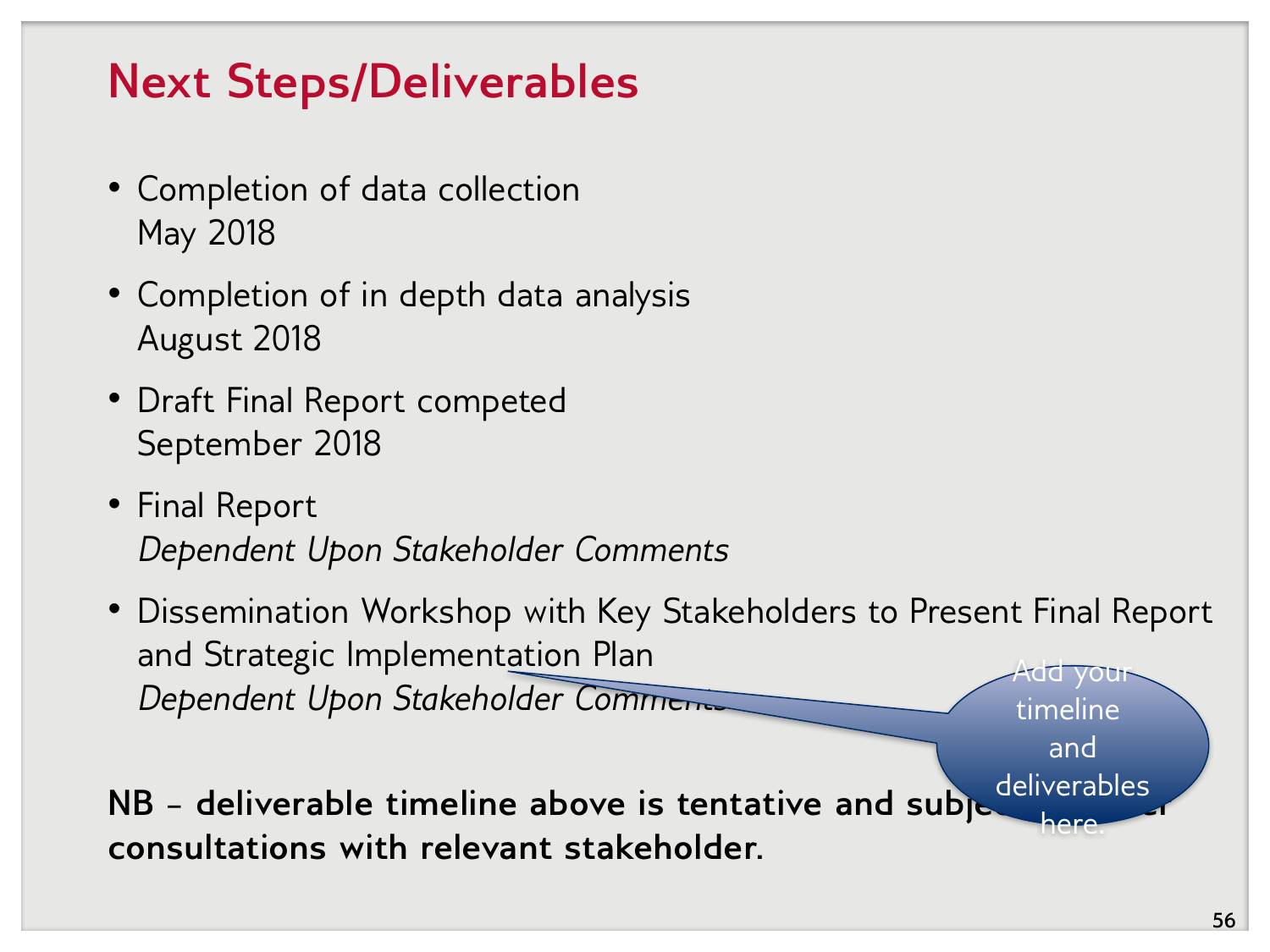

# Next Steps/Deliverables
Completion of data collection
May 2018
Completion of in depth data analysis
August 2018
Draft Final Report competed
September 2018
Final Report
Dependent Upon Stakeholder Comments
Dissemination Workshop with Key Stakeholders to Present Final Report and Strategic Implementation Plan
Dependent Upon Stakeholder Comments
NB – deliverable timeline above is tentative and subject to wider consultations with relevant stakeholder.
Add your timeline  and deliverables here.
56